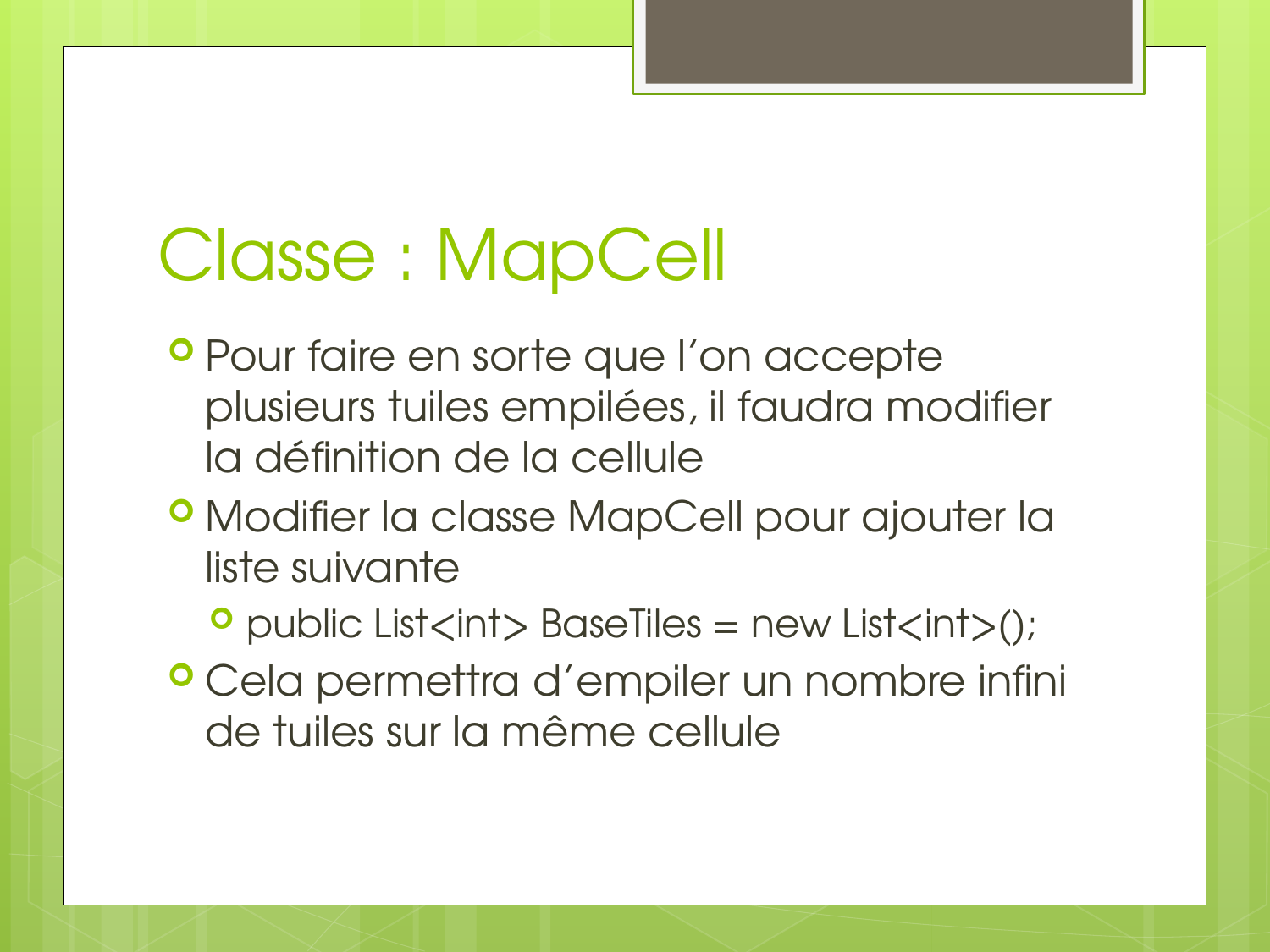

# Classe : MapCell
Pour faire en sorte que l’on accepte plusieurs tuiles empilées, il faudra modifier la définition de la cellule
Modifier la classe MapCell pour ajouter la liste suivante
public List<int> BaseTiles = new List<int>();
Cela permettra d’empiler un nombre infini de tuiles sur la même cellule